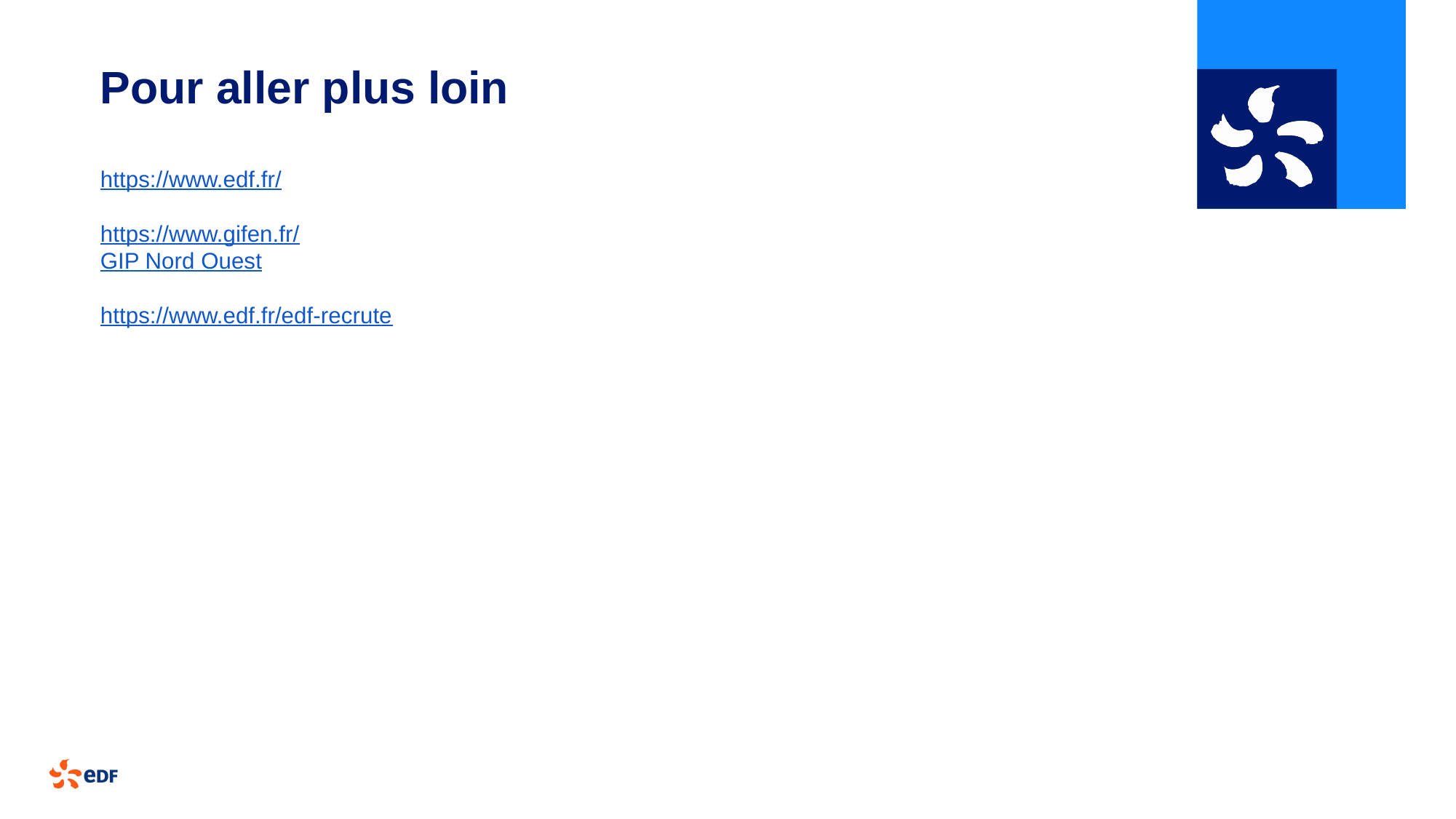

# Pour aller plus loin
https://www.edf.fr/

https://www.gifen.fr/
GIP Nord Ouest

https://www.edf.fr/edf-recrute